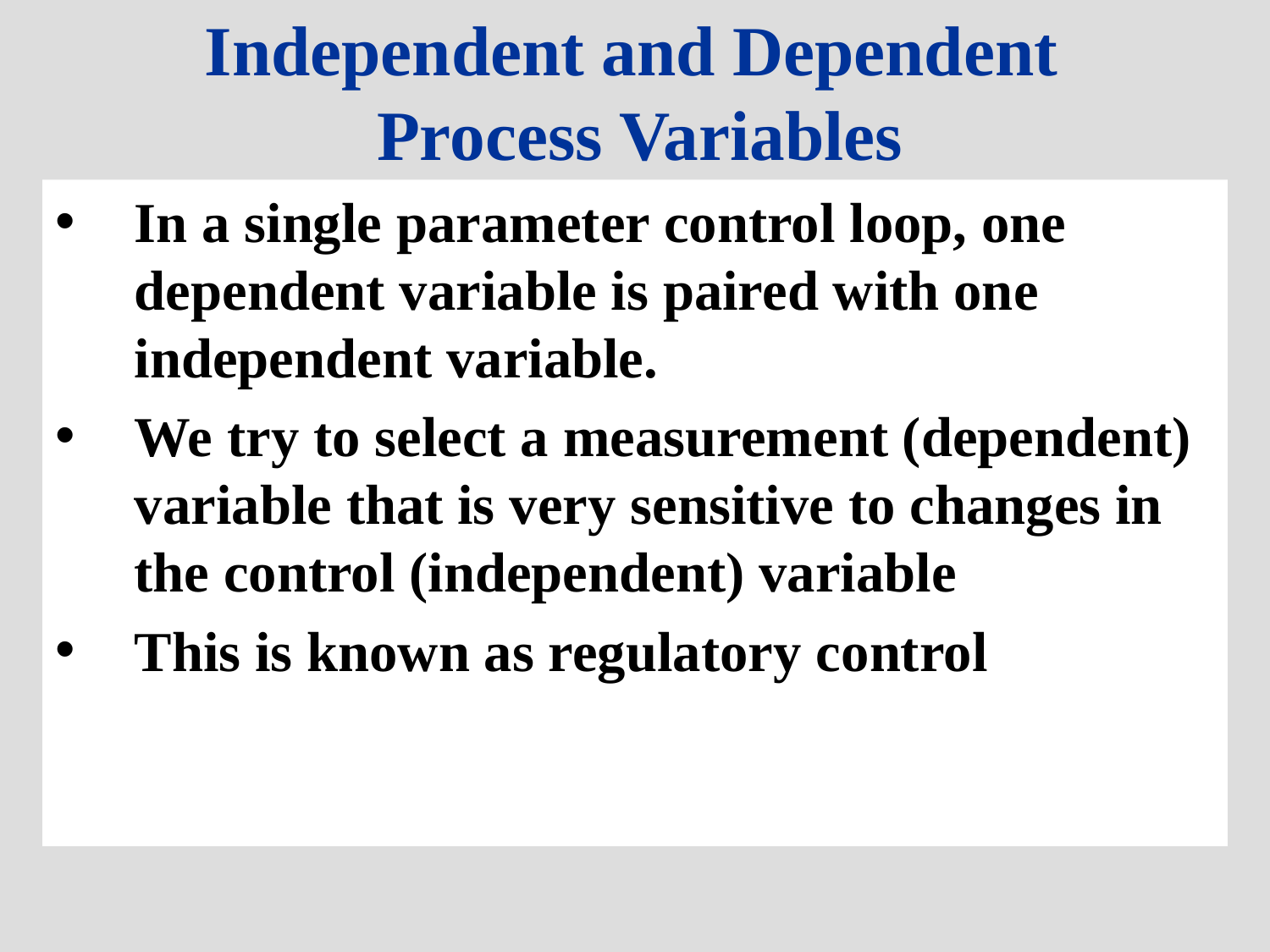

# Independent and Dependent Process Variables
In a single parameter control loop, one dependent variable is paired with one independent variable.
We try to select a measurement (dependent) variable that is very sensitive to changes in the control (independent) variable
This is known as regulatory control